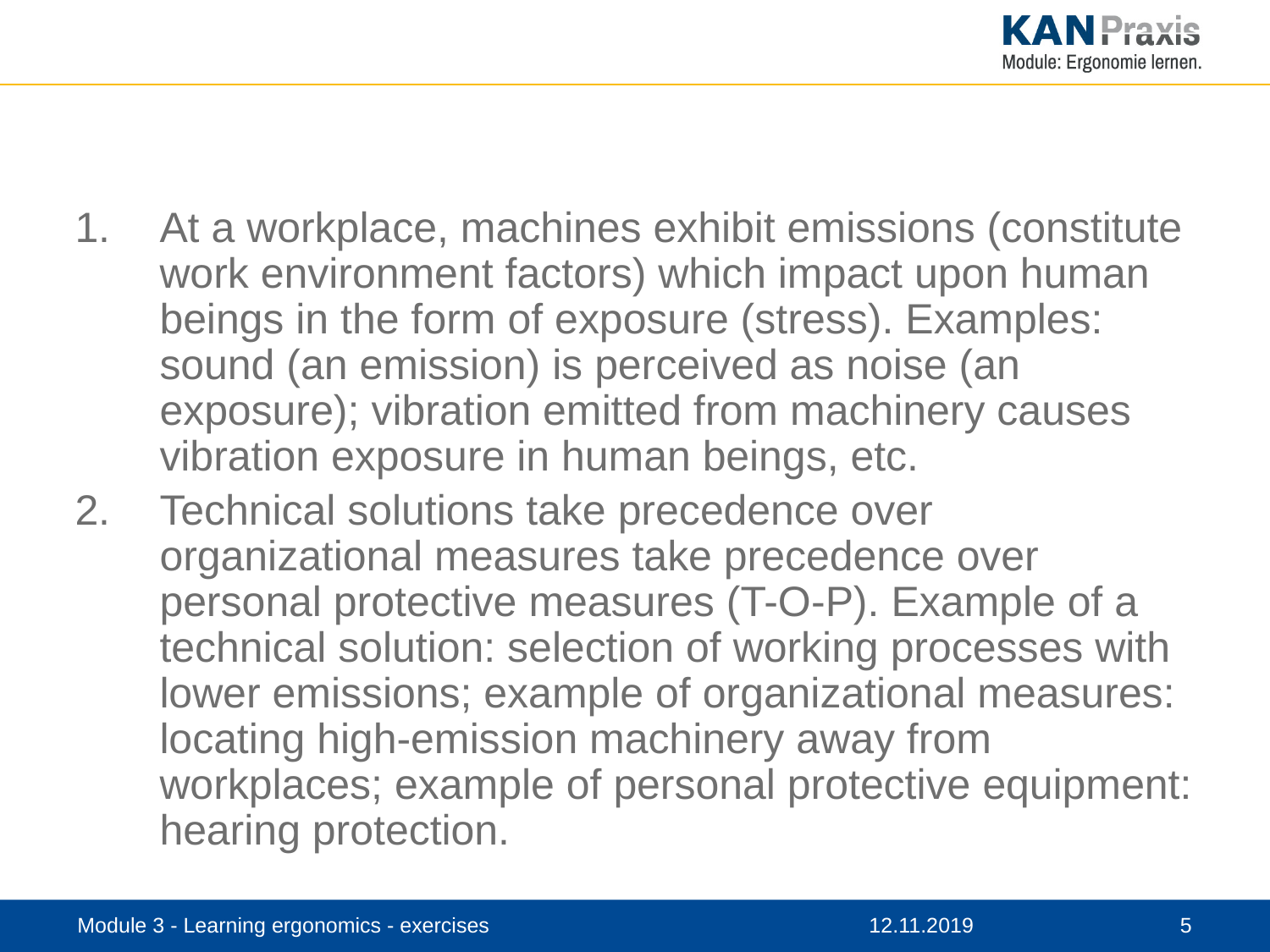

#
At a workplace, machines exhibit emissions (constitute work environment factors) which impact upon human beings in the form of exposure (stress). Examples: sound (an emission) is perceived as noise (an exposure); vibration emitted from machinery causes vibration exposure in human beings, etc.
Technical solutions take precedence over organizational measures take precedence over personal protective measures (T-O-P). Example of a technical solution: selection of working processes with lower emissions; example of organizational measures: locating high-emission machinery away from workplaces; example of personal protective equipment: hearing protection.
Module 3 - Learning ergonomics - exercises
12.11.2019
5